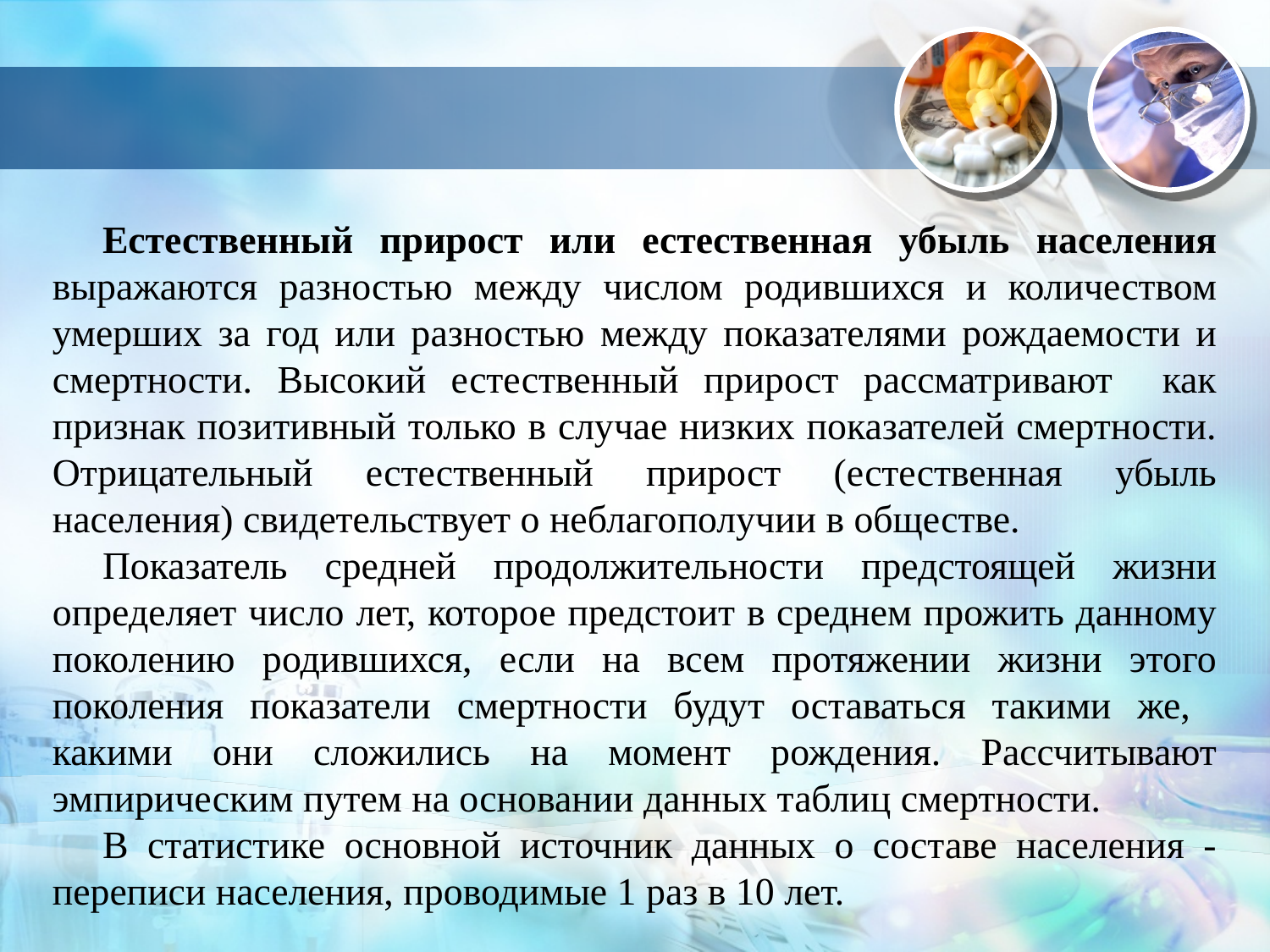

Естественный прирост или естественная убыль населения выражаются разностью между числом родившихся и количеством умерших за год или разностью между показателями рождаемости и смертности. Высокий естественный прирост рассматривают  как признак позитивный только в случае низких показателей смертности. Отрицательный естественный прирост (естественная убыль населения) свидетельствует о неблагополучии в обществе.
Показатель средней продолжительности предстоящей жизни определяет число лет, которое предстоит в среднем прожить данному поколению родившихся, если на всем протяжении жизни этого поколения показатели смертности будут оставаться такими же,  какими они сложились на момент рождения. Рассчитывают эмпирическим путем на основании данных таблиц смертности.
В статистике основной источник данных о составе населения - переписи населения, проводимые 1 раз в 10 лет.